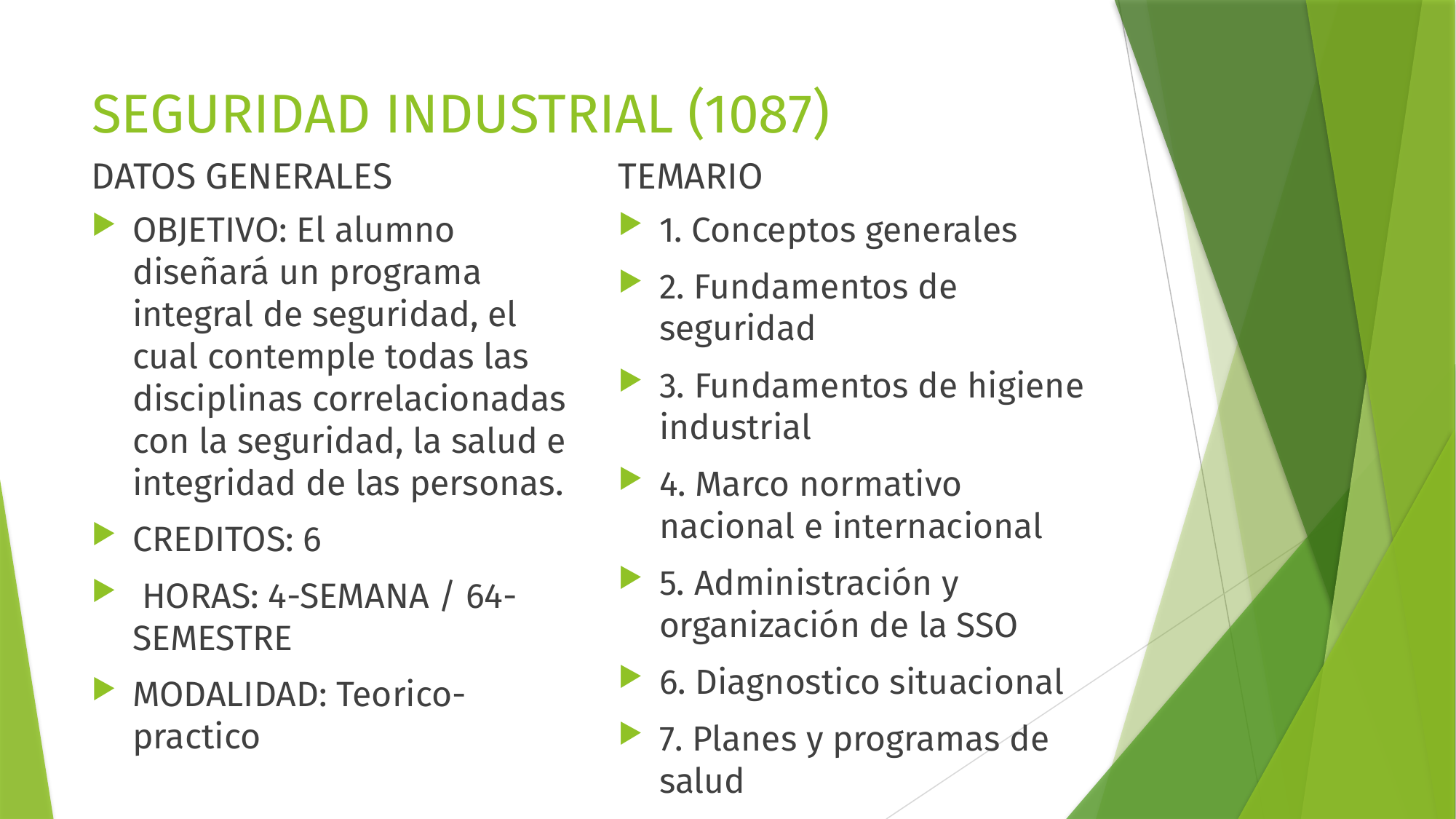

# SEGURIDAD INDUSTRIAL (1087)
DATOS GENERALES
TEMARIO
OBJETIVO: El alumno diseñará un programa integral de seguridad, el cual contemple todas las disciplinas correlacionadas con la seguridad, la salud e integridad de las personas.
CREDITOS: 6
 HORAS: 4-SEMANA / 64-SEMESTRE
MODALIDAD: Teorico-practico

1. Conceptos generales
2. Fundamentos de seguridad
3. Fundamentos de higiene industrial
4. Marco normativo nacional e internacional
5. Administración y organización de la SSO
6. Diagnostico situacional
7. Planes y programas de salud